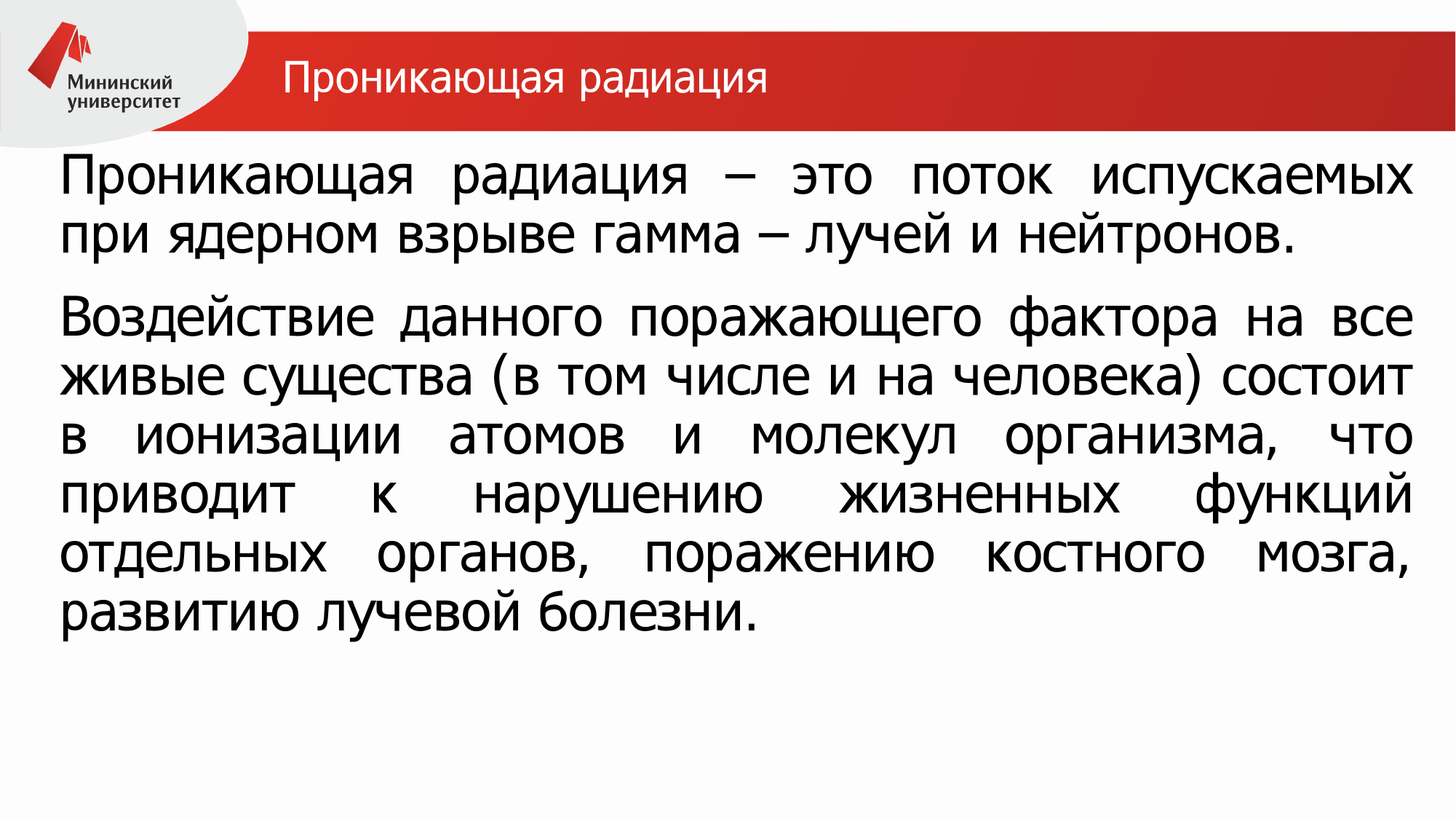

# Проникающая радиация
Проникающая радиация – это поток испускаемых при ядерном взрыве гамма – лучей и нейтронов.
Воздействие данного поражающего фактора на все живые существа (в том числе и на человека) состоит в ионизации атомов и молекул организма, что приводит к нарушению жизненных функций отдельных органов, поражению костного мозга, развитию лучевой болезни.